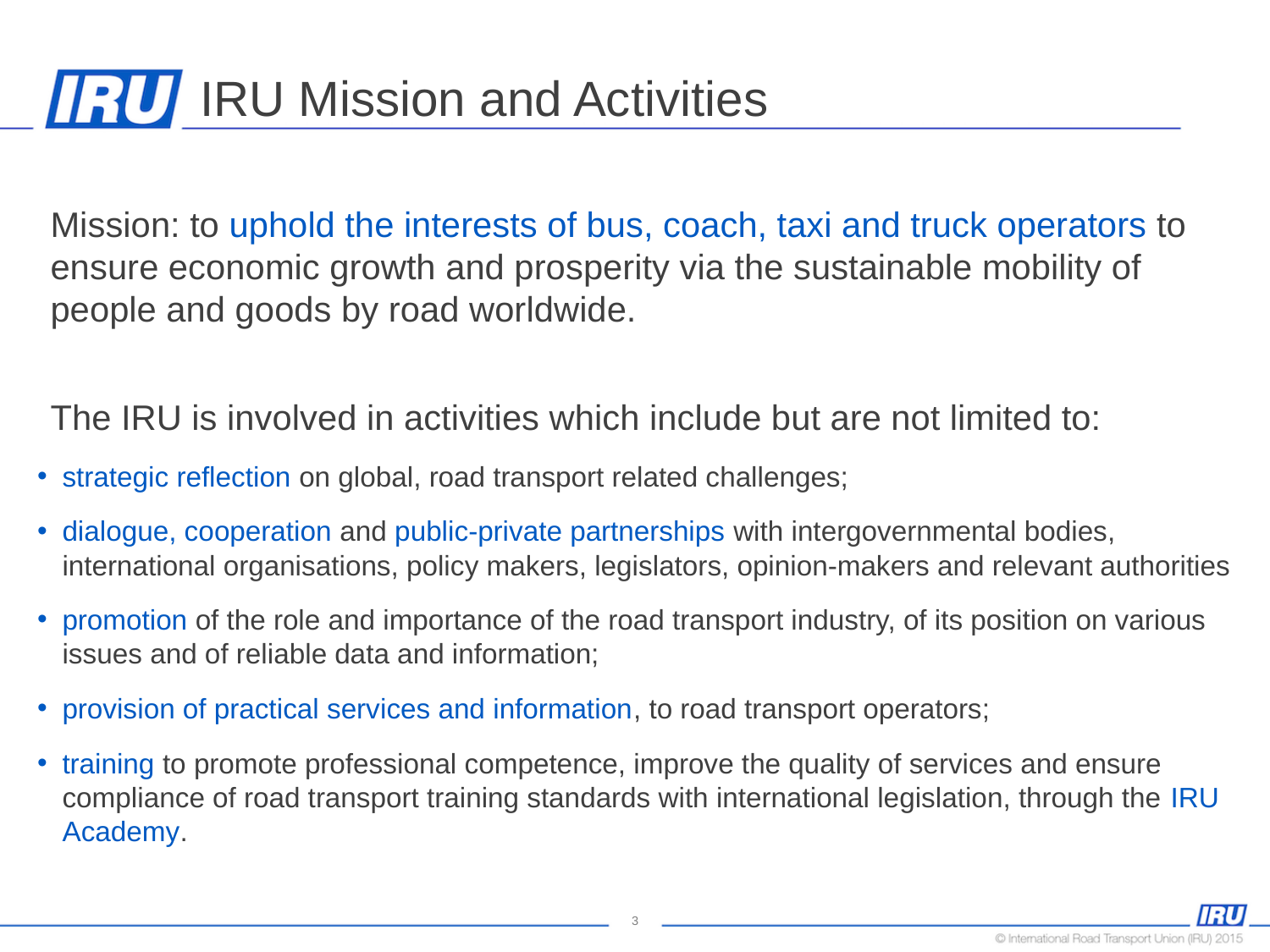

# IRU Mission and Activities
Mission: to uphold the interests of bus, coach, taxi and truck operators to ensure economic growth and prosperity via the sustainable mobility of people and goods by road worldwide.

The IRU is involved in activities which include but are not limited to:
strategic reflection on global, road transport related challenges;
dialogue, cooperation and public-private partnerships with intergovernmental bodies, international organisations, policy makers, legislators, opinion-makers and relevant authorities
promotion of the role and importance of the road transport industry, of its position on various issues and of reliable data and information;
provision of practical services and information, to road transport operators;
training to promote professional competence, improve the quality of services and ensure compliance of road transport training standards with international legislation, through the IRU Academy.